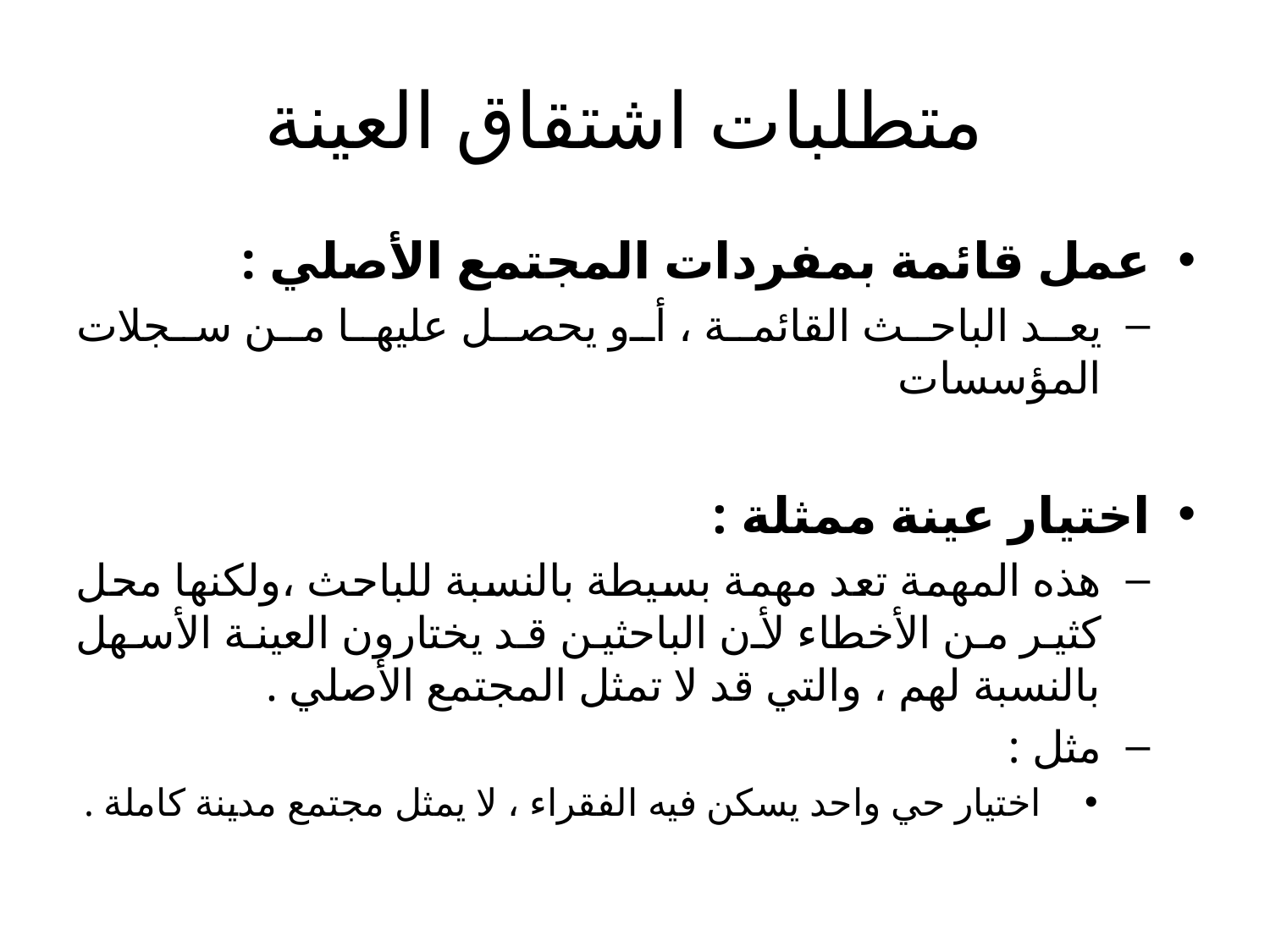

# متطلبات اشتقاق العينة
عمل قائمة بمفردات المجتمع الأصلي :
يعد الباحث القائمة ، أو يحصل عليها من سجلات المؤسسات

اختيار عينة ممثلة :
هذه المهمة تعد مهمة بسيطة بالنسبة للباحث ،ولكنها محل كثير من الأخطاء لأن الباحثين قد يختارون العينة الأسهل بالنسبة لهم ، والتي قد لا تمثل المجتمع الأصلي .
مثل :
 اختيار حي واحد يسكن فيه الفقراء ، لا يمثل مجتمع مدينة كاملة .